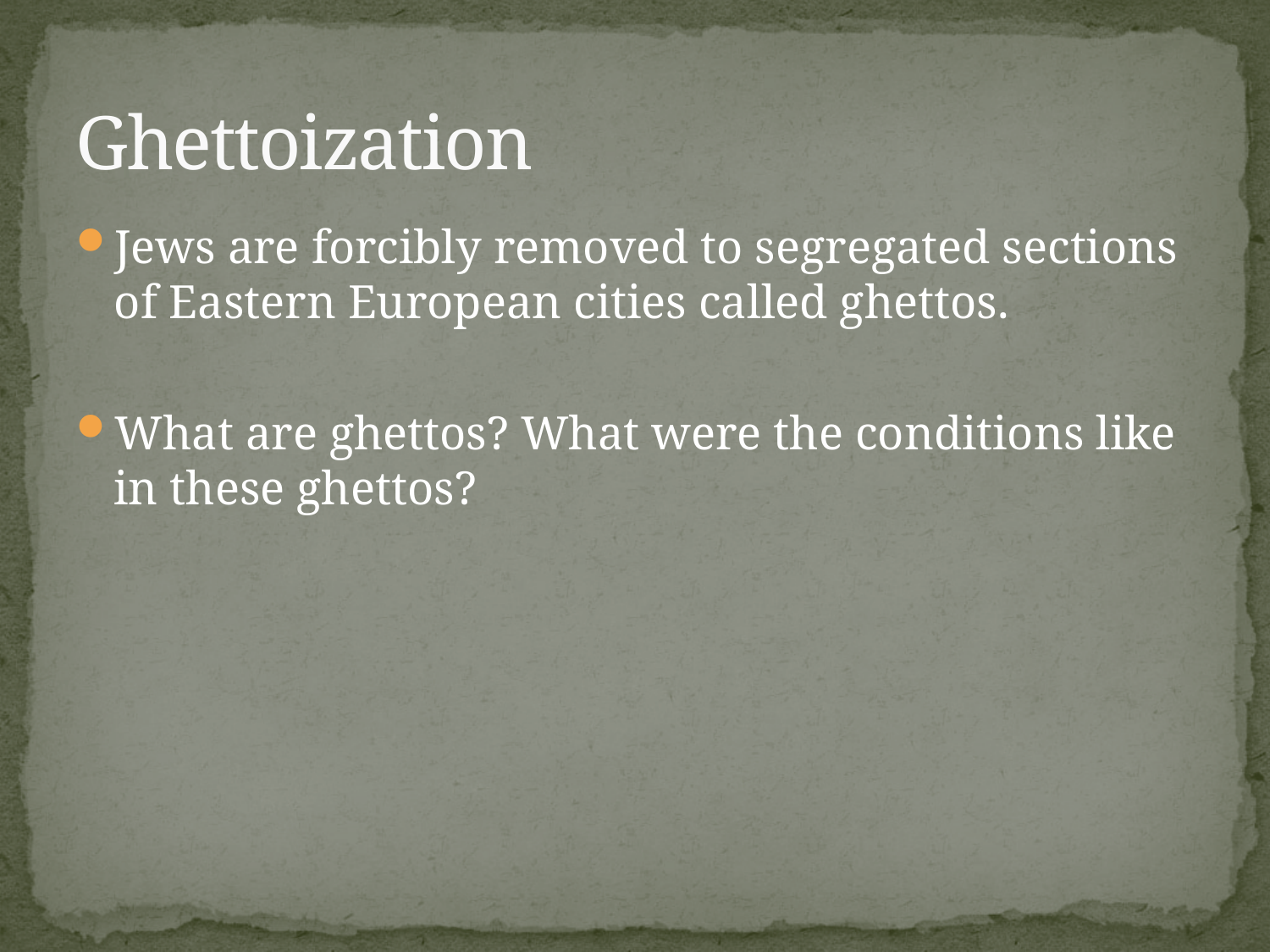

# Ghettoization
Jews are forcibly removed to segregated sections of Eastern European cities called ghettos.

What are ghettos? What were the conditions like in these ghettos?